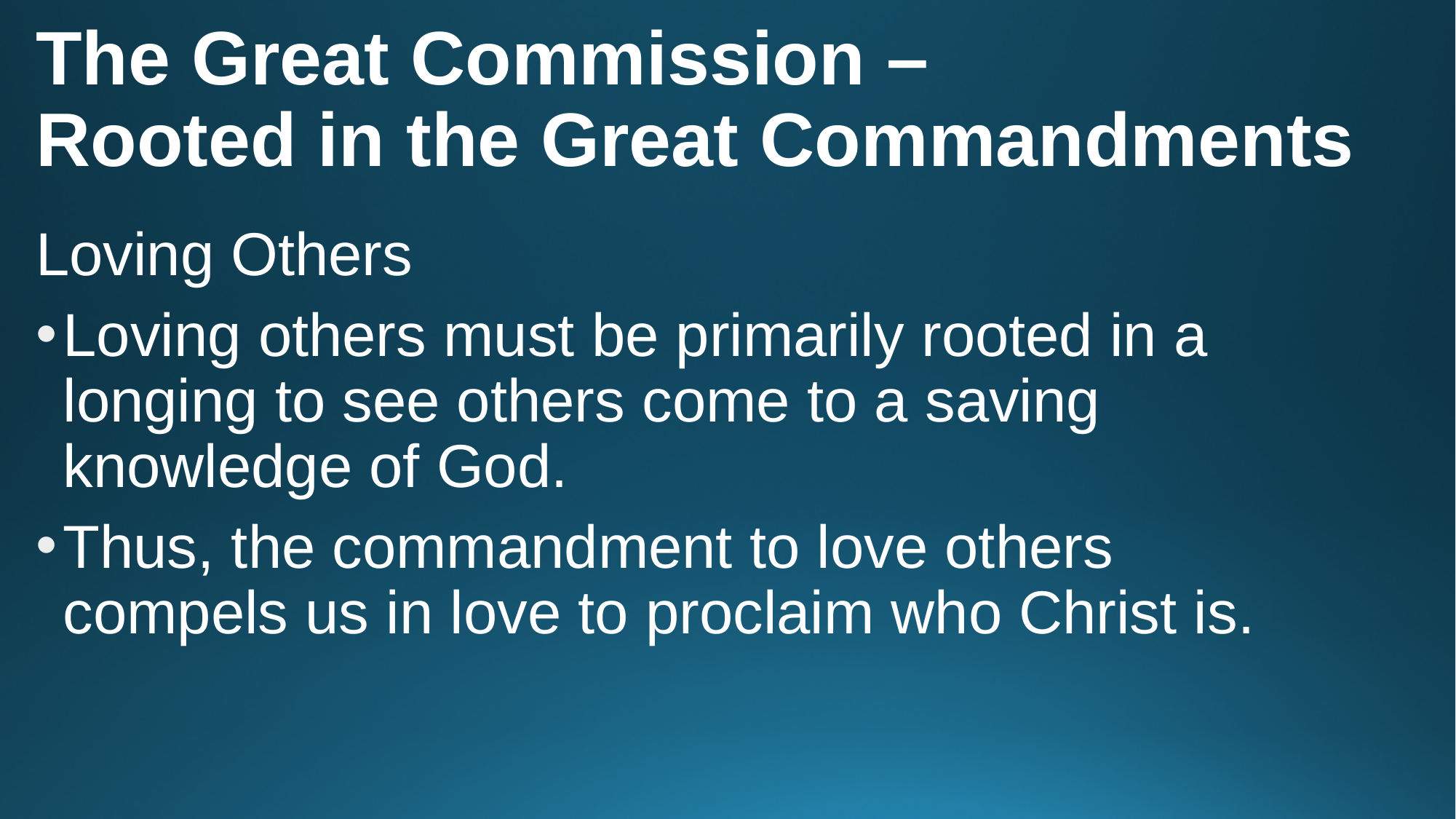

# The Great Commission – Rooted in the Great Commandments
Loving Others
Loving others must be primarily rooted in a longing to see others come to a saving knowledge of God.
Thus, the commandment to love others compels us in love to proclaim who Christ is.